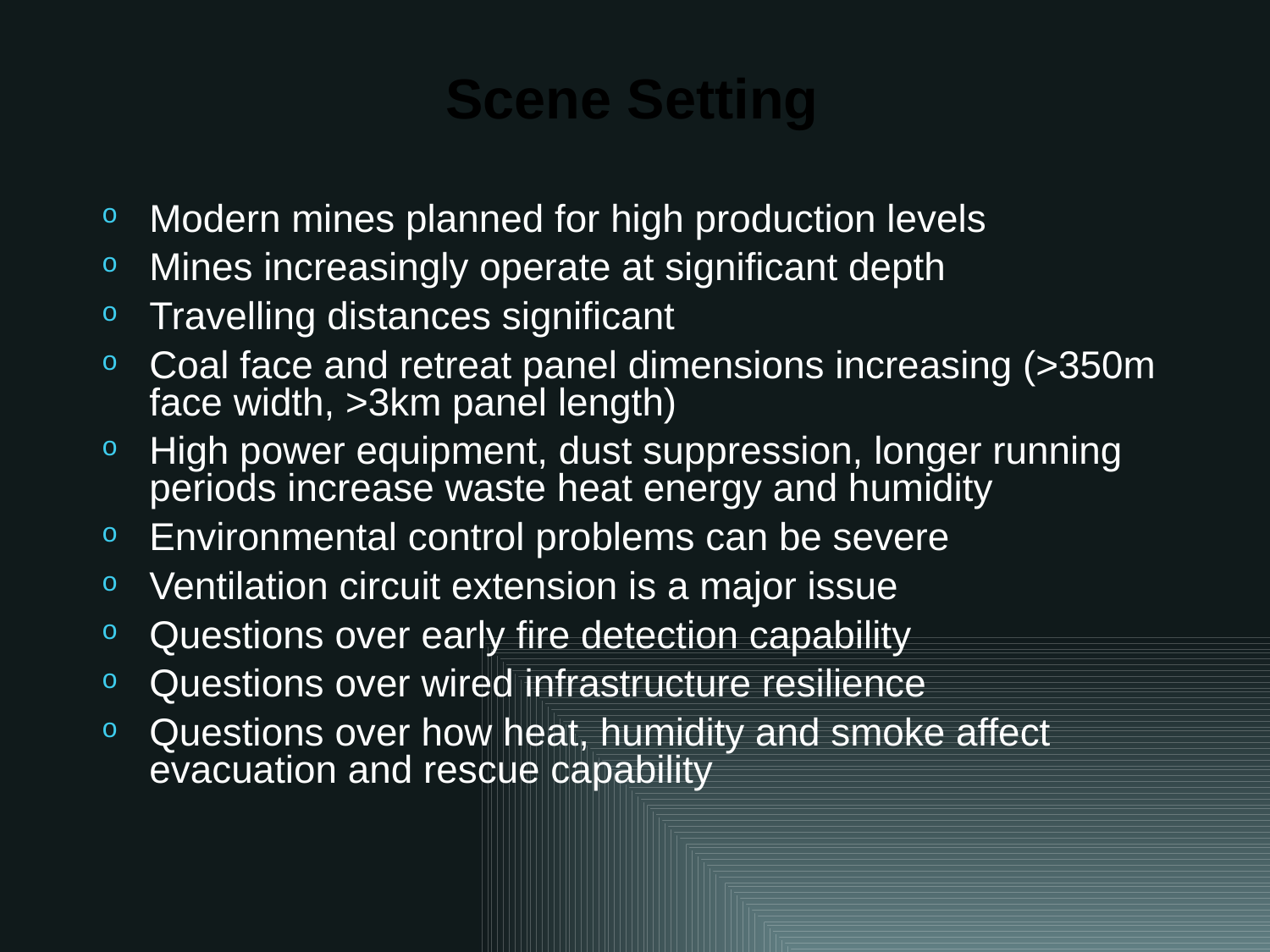

# Scene Setting
Modern mines planned for high production levels
Mines increasingly operate at significant depth
Travelling distances significant
Coal face and retreat panel dimensions increasing (>350m face width, >3km panel length)
High power equipment, dust suppression, longer running periods increase waste heat energy and humidity
Environmental control problems can be severe
Ventilation circuit extension is a major issue
Questions over early fire detection capability
Questions over wired infrastructure resilience
Questions over how heat, humidity and smoke affect evacuation and rescue capability